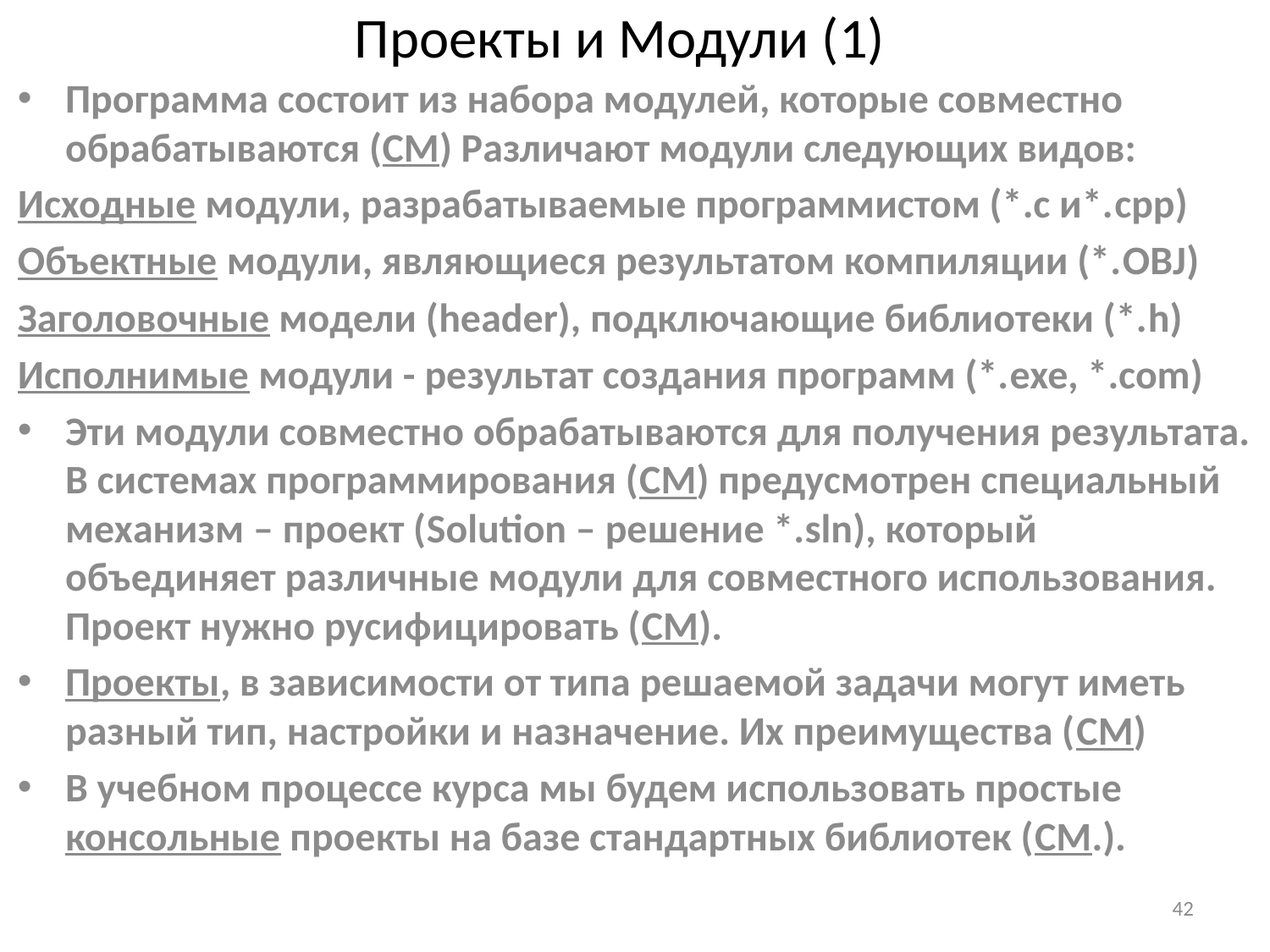

# Проекты и Модули (1)
Программа состоит из набора модулей, которые совместно обрабатываются (СМ) Различают модули следующих видов:
Исходные модули, разрабатываемые программистом (*.с и*.cpp)
Объектные модули, являющиеся результатом компиляции (*.OBJ)
Заголовочные модели (header), подключающие библиотеки (*.h)
Исполнимые модули - результат создания программ (*.exe, *.com)
Эти модули совместно обрабатываются для получения результата. В системах программирования (СМ) предусмотрен специальный механизм – проект (Solution – решение *.sln), который объединяет различные модули для совместного использования. Проект нужно русифицировать (СМ).
Проекты, в зависимости от типа решаемой задачи могут иметь разный тип, настройки и назначение. Их преимущества (СМ)
В учебном процессе курса мы будем использовать простые консольные проекты на базе стандартных библиотек (СМ.).

42